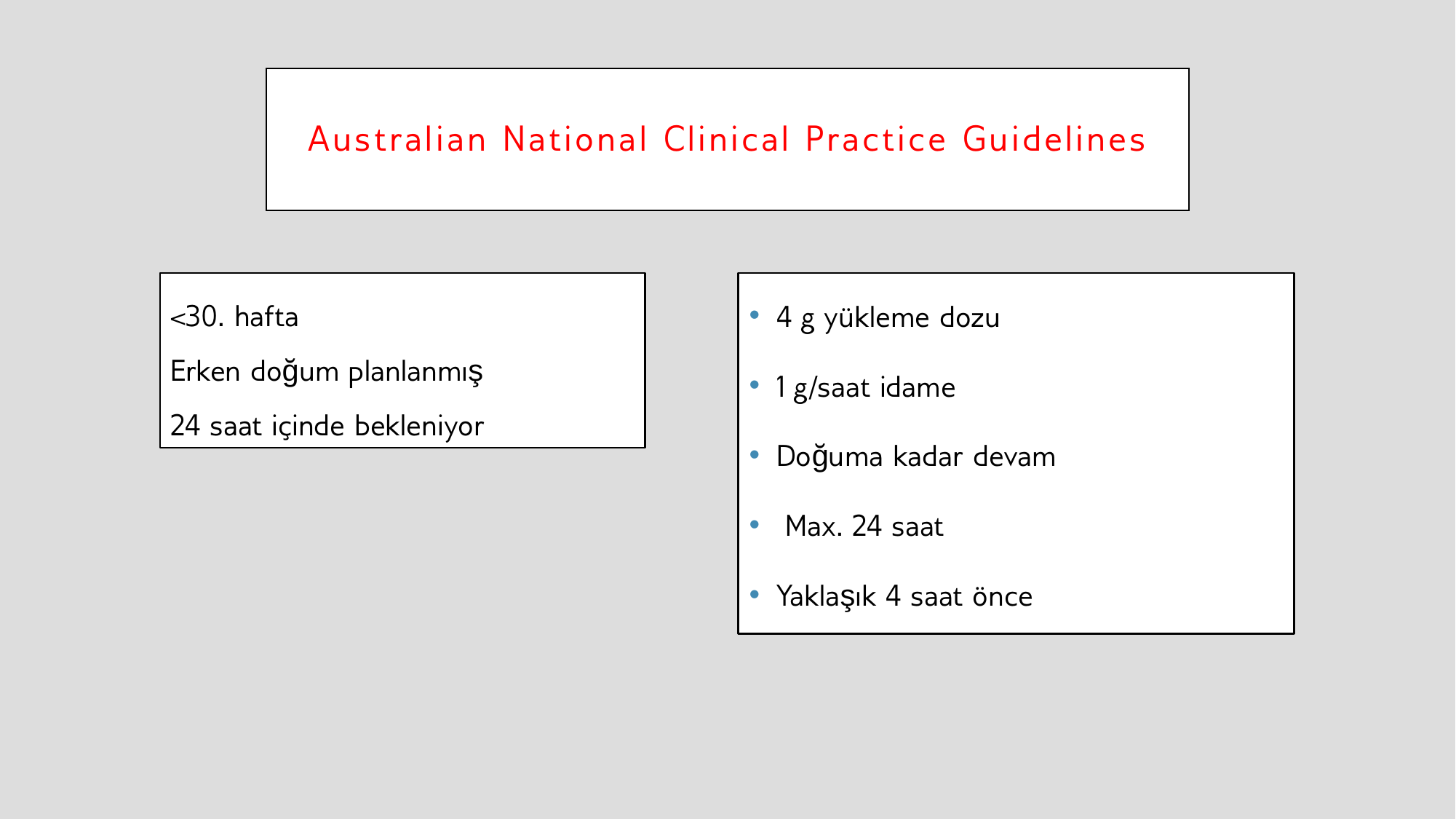

# Australian National Clinical Practice Guidelines
<30. hafta
Erken doğum planlanmış
24 saat içinde bekleniyor
4 g yükleme dozu
1 g/saat idame
Doğuma kadar devam
 Max. 24 saat
Yaklaşık 4 saat önce